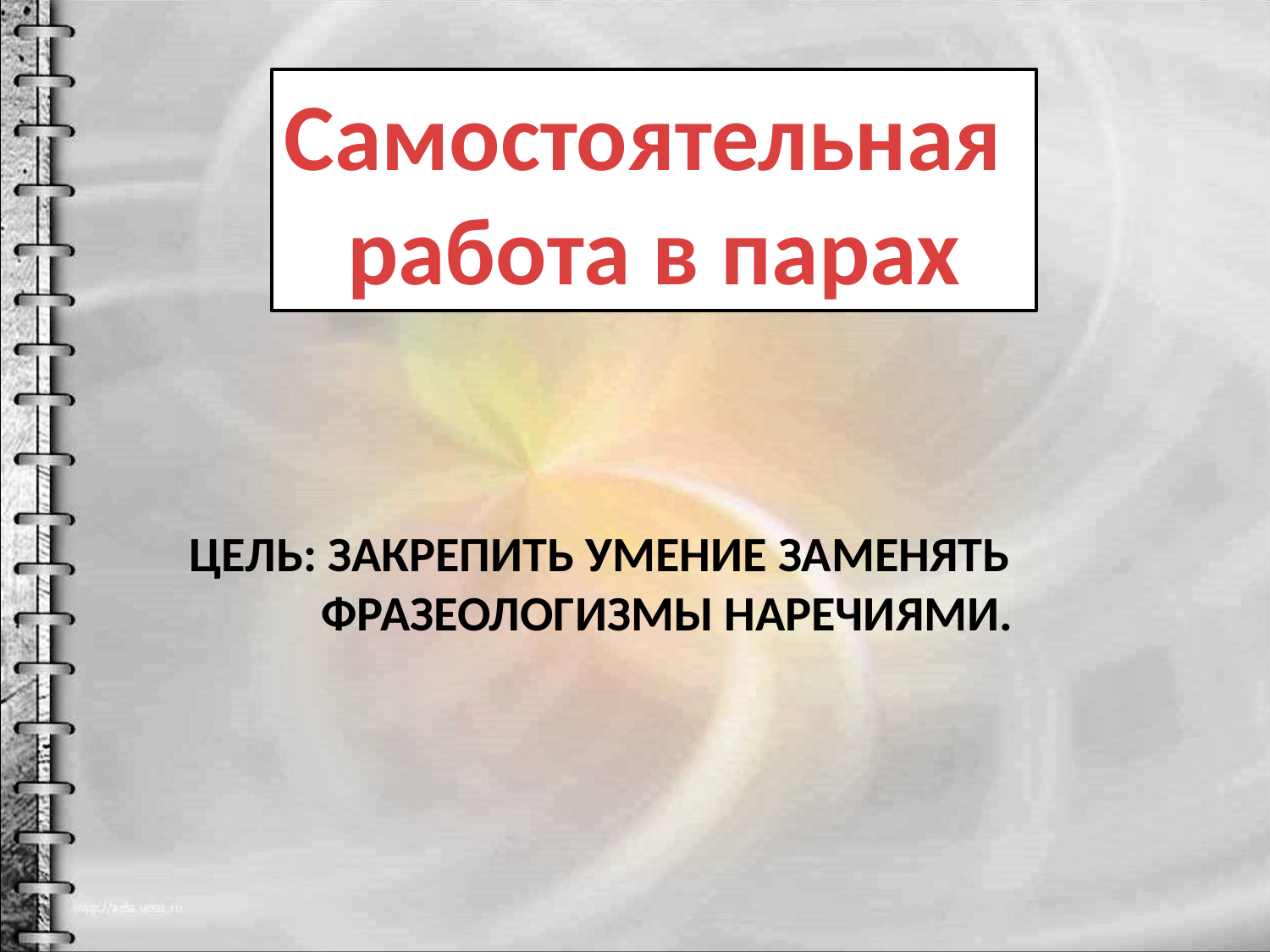

Самостоятельная
работа в парах
Цель: закрепить умение заменять
           Фразеологизмы наречиями.